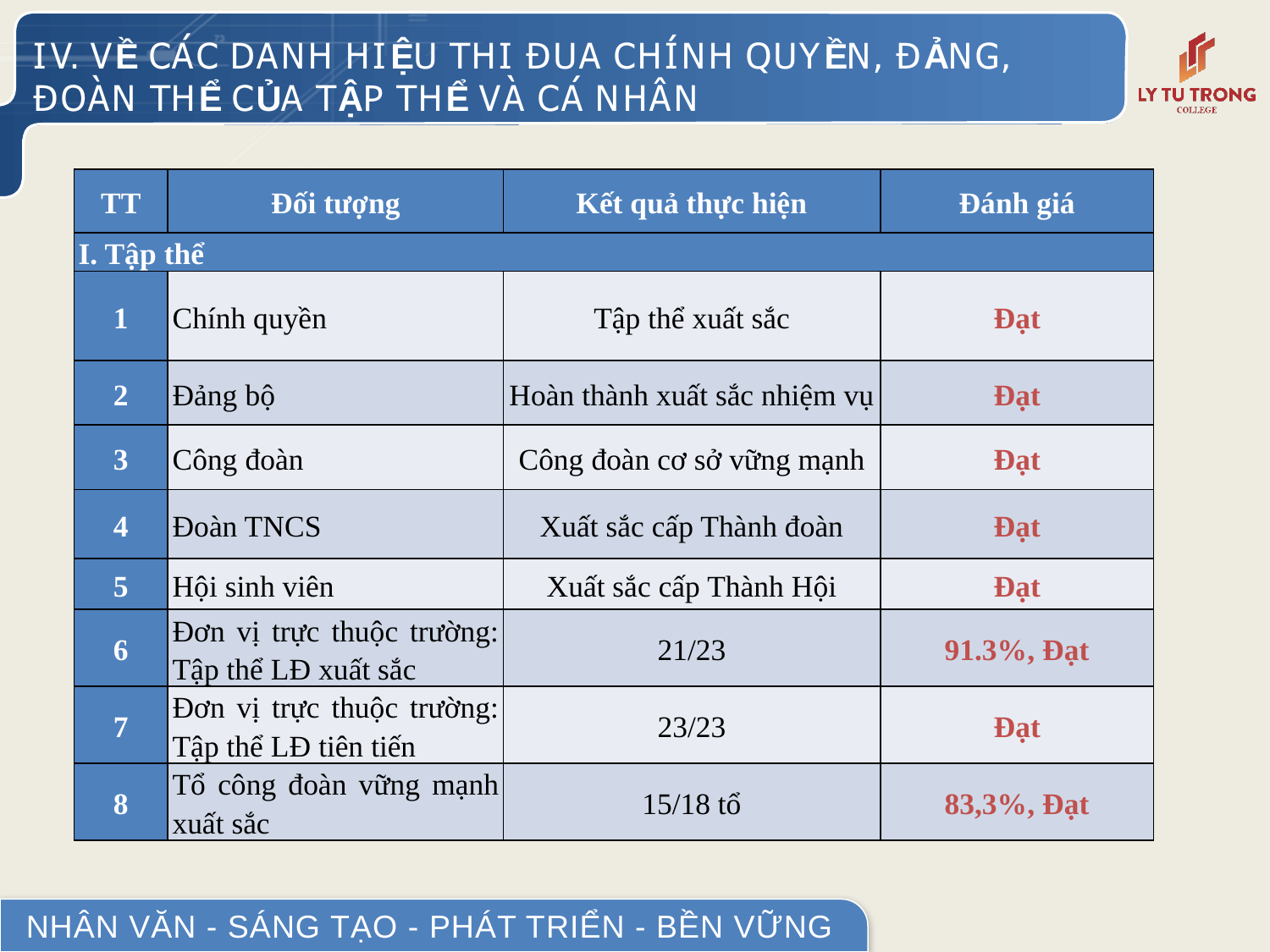

IV. VỀ CÁC DANH HIỆU THI ĐUA CHÍNH QUYỀN, ĐẢNG, ĐOÀN THỂ CỦA TẬP THỂ VÀ CÁ NHÂN
| TT | Đối tượng | Kết quả thực hiện | Đánh giá |
| --- | --- | --- | --- |
| I. Tập thể |  |  |  |
| 1 | Chính quyền | Tập thể xuất sắc | Đạt |
| 2 | Đảng bộ | Hoàn thành xuất sắc nhiệm vụ | Đạt |
| 3 | Công đoàn | Công đoàn cơ sở vững mạnh | Đạt |
| 4 | Đoàn TNCS | Xuất sắc cấp Thành đoàn | Đạt |
| 5 | Hội sinh viên | Xuất sắc cấp Thành Hội | Đạt |
| 6 | Đơn vị trực thuộc trường: Tập thể LĐ xuất sắc | 21/23 | 91.3%, Đạt |
| 7 | Đơn vị trực thuộc trường: Tập thể LĐ tiên tiến | 23/23 | Đạt |
| 8 | Tổ công đoàn vững mạnh xuất sắc | 15/18 tổ | 83,3%, Đạt |